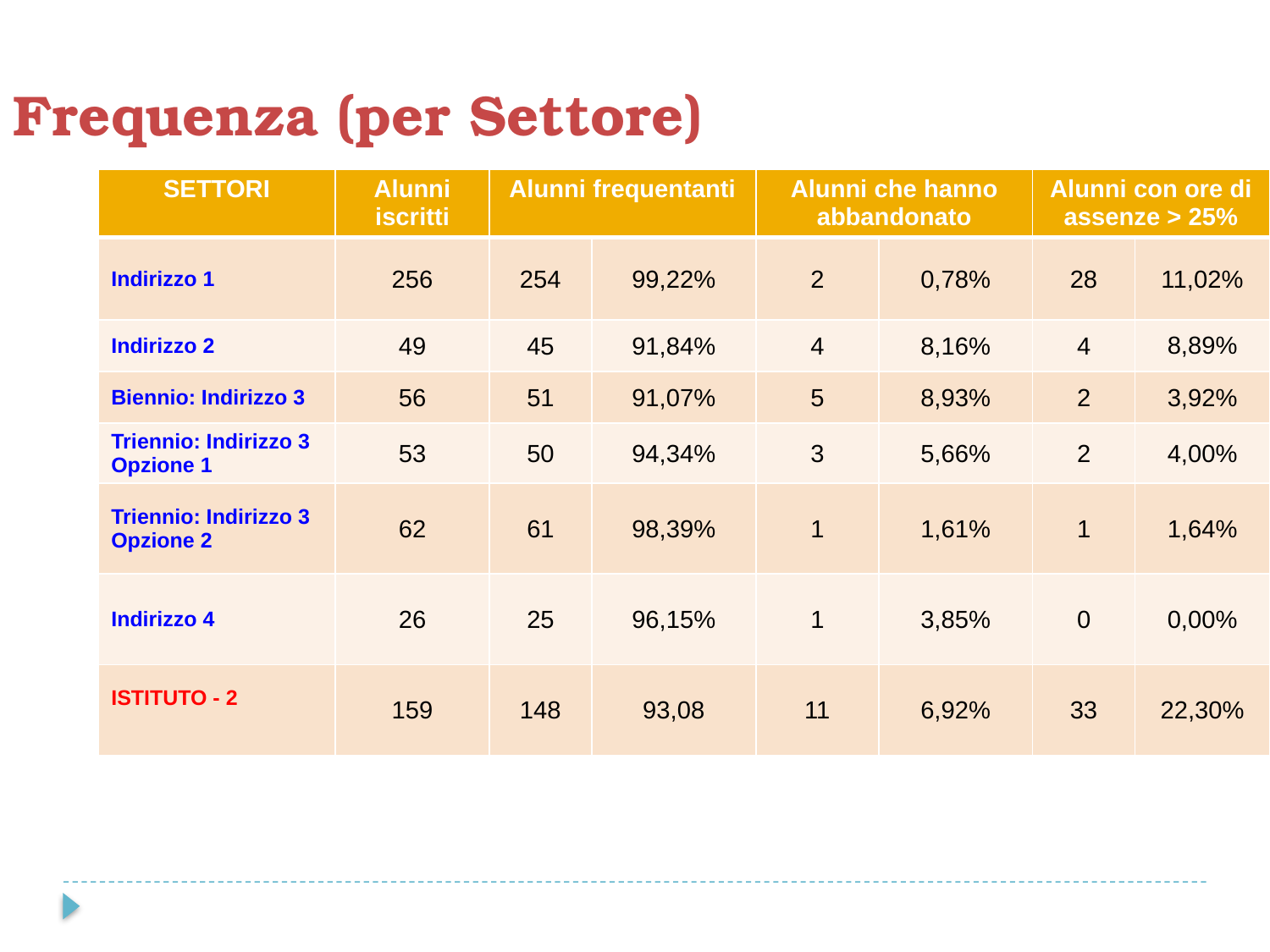

Frequenza (per Settore)
| SETTORI | Alunni iscritti | Alunni frequentanti |  | Alunni che hanno abbandonato |  | Alunni con ore di assenze > 25% |  |
| --- | --- | --- | --- | --- | --- | --- | --- |
| Indirizzo 1 | 256 | 254 | 99,22% | 2 | 0,78% | 28 | 11,02% |
| Indirizzo 2 | 49 | 45 | 91,84% | 4 | 8,16% | 4 | 8,89% |
| Biennio: Indirizzo 3 | 56 | 51 | 91,07% | 5 | 8,93% | 2 | 3,92% |
| Triennio: Indirizzo 3 Opzione 1 | 53 | 50 | 94,34% | 3 | 5,66% | 2 | 4,00% |
| Triennio: Indirizzo 3 Opzione 2 | 62 | 61 | 98,39% | 1 | 1,61% | 1 | 1,64% |
| Indirizzo 4 | 26 | 25 | 96,15% | 1 | 3,85% | 0 | 0,00% |
| ISTITUTO - 2 | 159 | 148 | 93,08 | 11 | 6,92% | 33 | 22,30% |